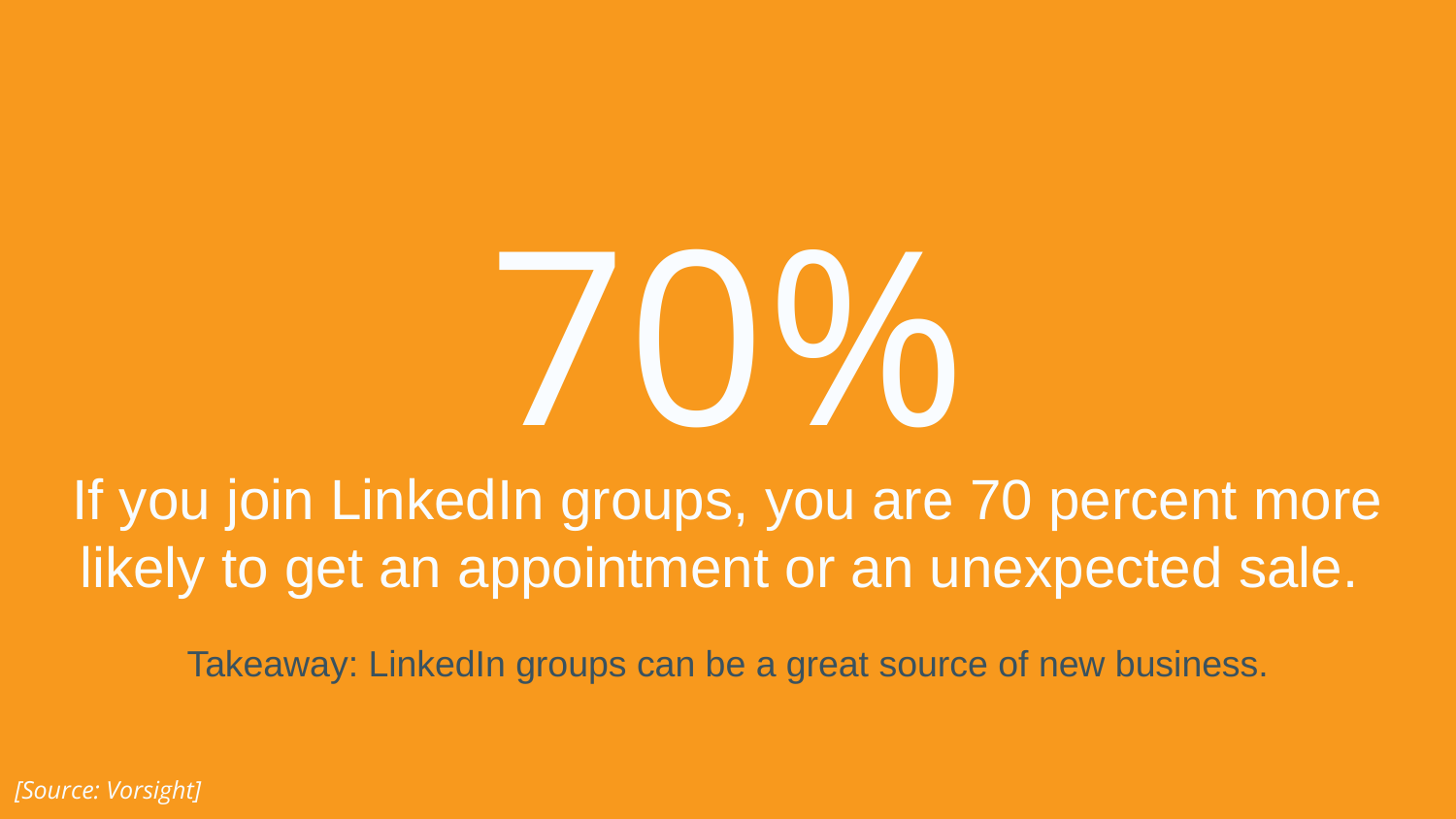

# 70%
If you join LinkedIn groups, you are 70 percent more likely to get an appointment or an unexpected sale.
Takeaway: LinkedIn groups can be a great source of new business.
[Source: Vorsight]